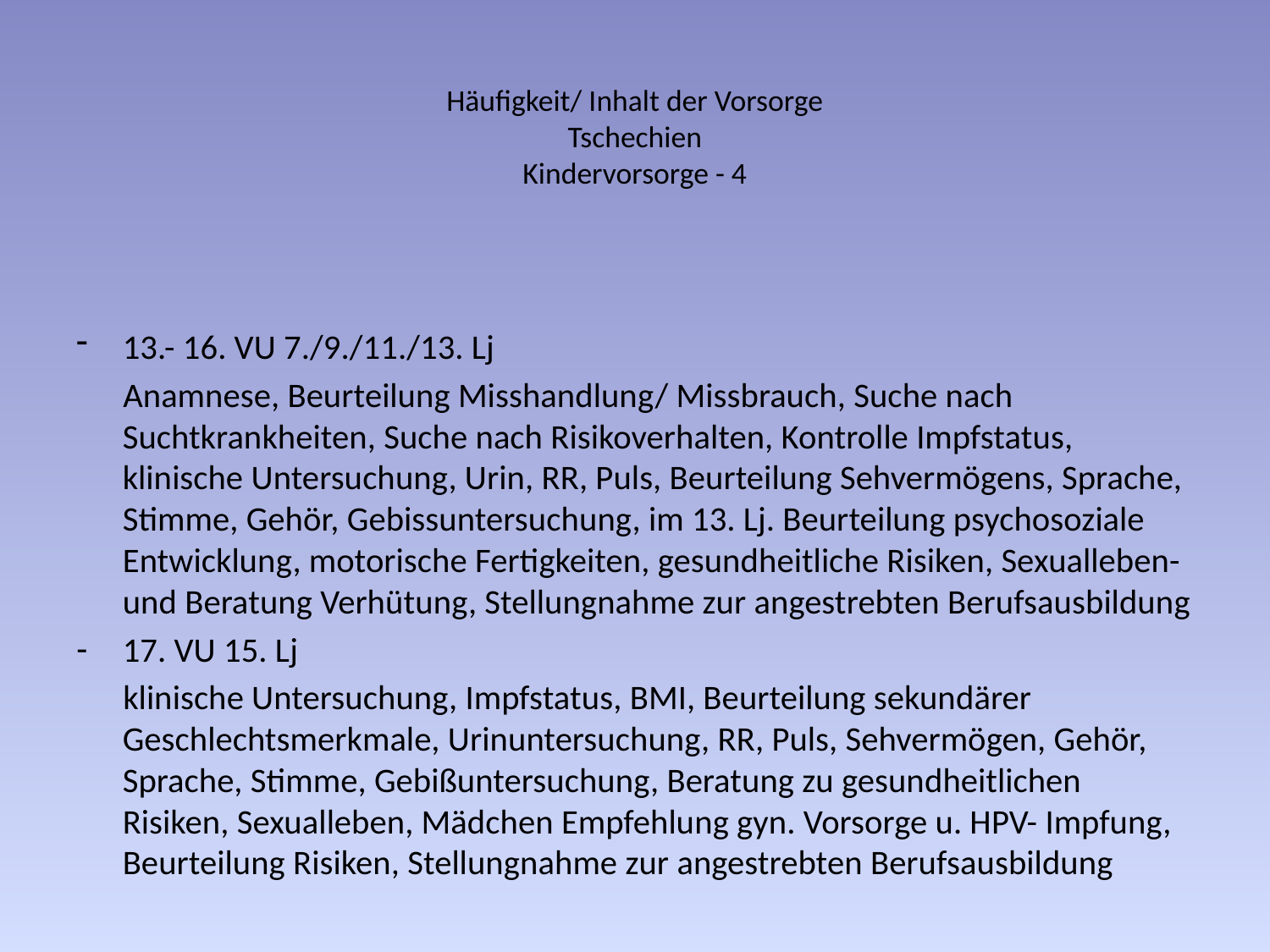

# Häufigkeit/ Inhalt der Vorsorge Tschechien Kindervorsorge - 4

13.- 16. VU 7./9./11./13. Lj
      Anamnese, Beurteilung Misshandlung/ Missbrauch, Suche nach Suchtkrankheiten, Suche nach Risikoverhalten, Kontrolle Impfstatus, klinische Untersuchung, Urin, RR, Puls, Beurteilung Sehvermögens, Sprache, Stimme, Gehör, Gebissuntersuchung, im 13. Lj. Beurteilung psychosoziale Entwicklung, motorische Fertigkeiten, gesundheitliche Risiken, Sexualleben- und Beratung Verhütung, Stellungnahme zur angestrebten Berufsausbildung
17. VU 15. Lj
      klinische Untersuchung, Impfstatus, BMI, Beurteilung sekundärer Geschlechtsmerkmale, Urinuntersuchung, RR, Puls, Sehvermögen, Gehör, Sprache, Stimme, Gebißuntersuchung, Beratung zu gesundheitlichen Risiken, Sexualleben, Mädchen Empfehlung gyn. Vorsorge u. HPV- Impfung, Beurteilung Risiken, Stellungnahme zur angestrebten Berufsausbildung